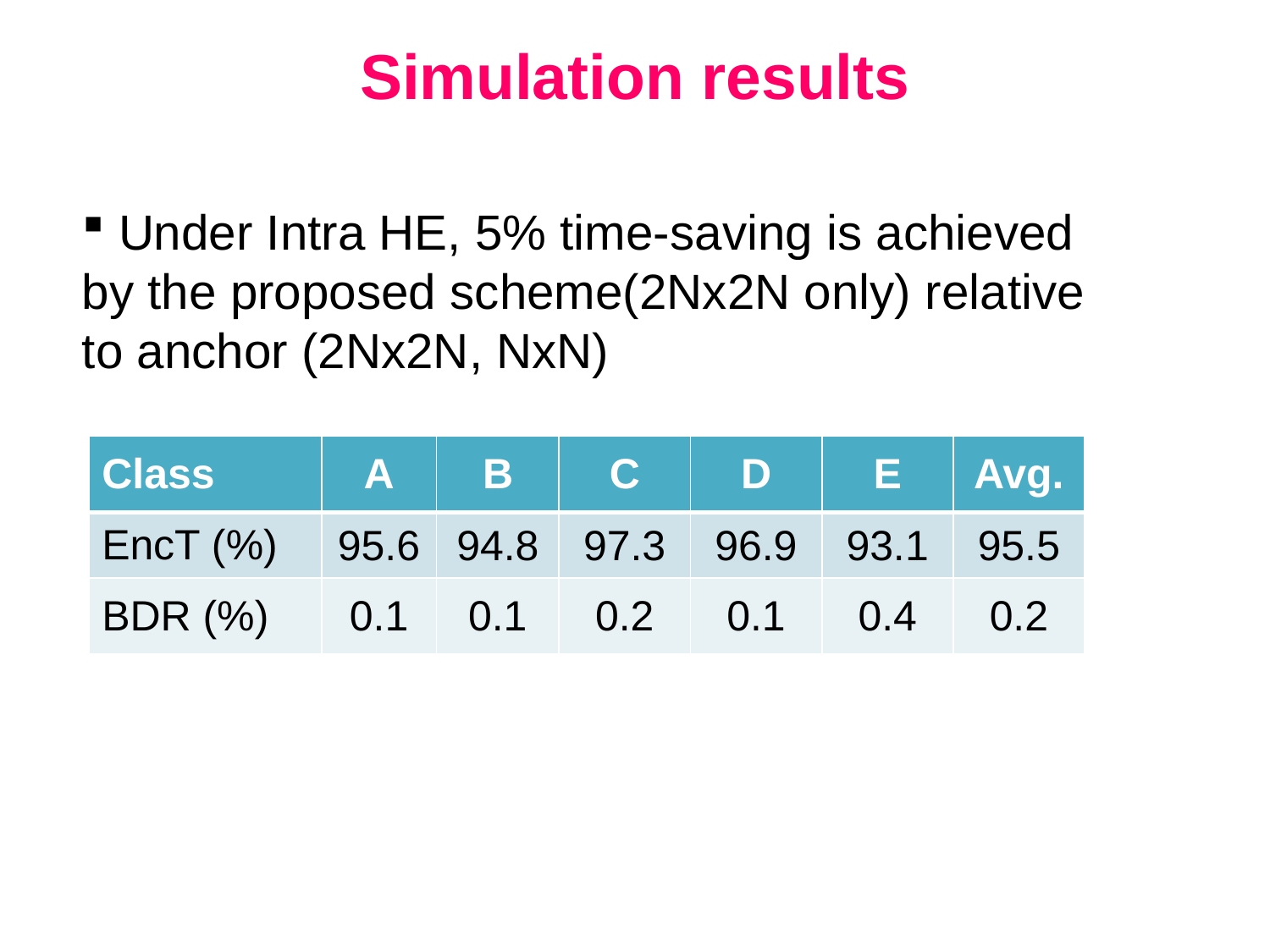

# Simulation results
 Under Intra HE, 5% time-saving is achieved by the proposed scheme(2Nx2N only) relative to anchor (2Nx2N, NxN)
| Class | A | B | C | D | E | Avg. |
| --- | --- | --- | --- | --- | --- | --- |
| EncT (%) | 95.6 | 94.8 | 97.3 | 96.9 | 93.1 | 95.5 |
| BDR (%) | 0.1 | 0.1 | 0.2 | 0.1 | 0.4 | 0.2 |